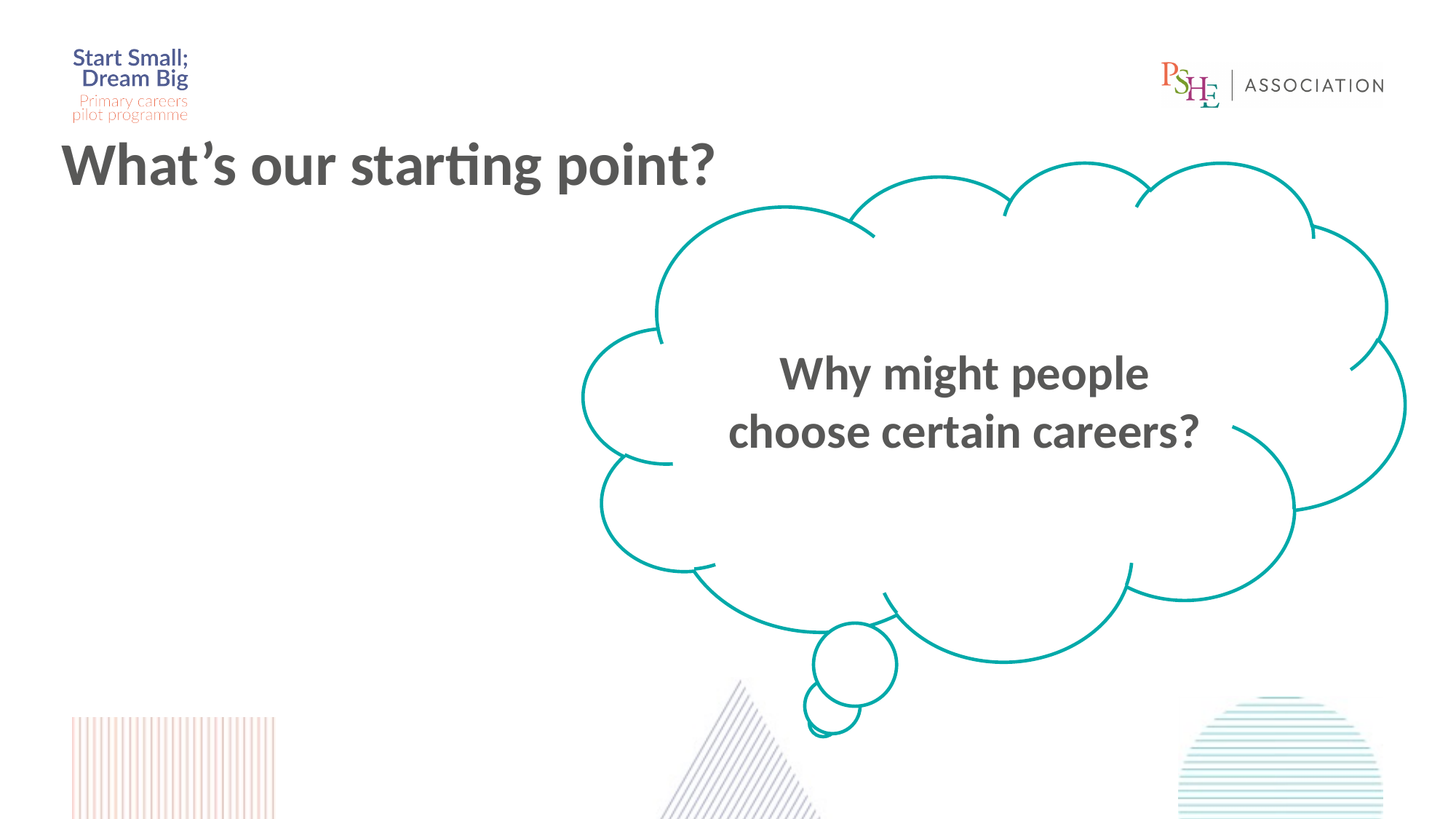

What’s our starting point?
Why might people choose certain careers?